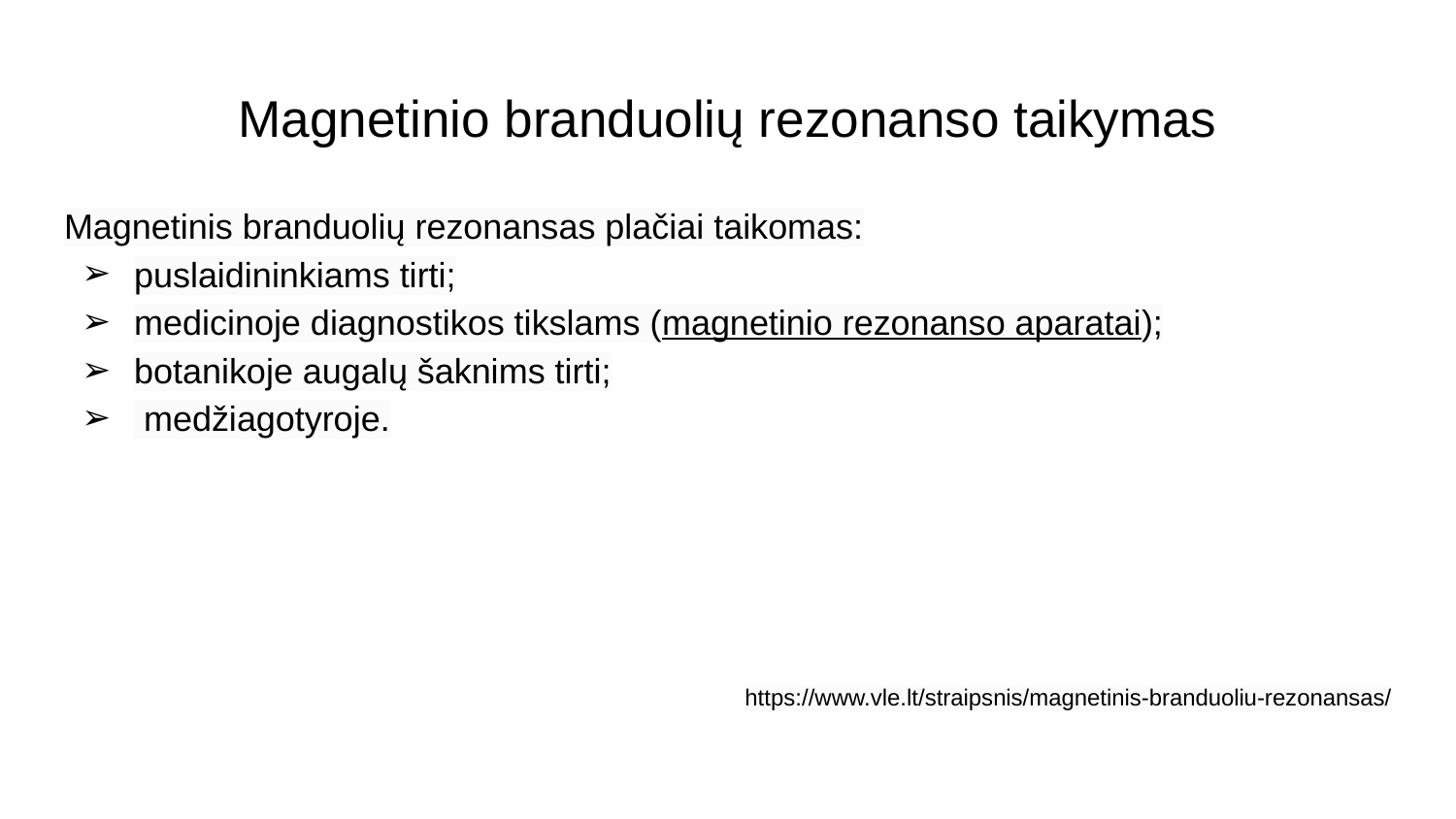

# Magnetinio branduolių rezonanso taikymas
Magnetinis branduolių rezonansas plačiai taikomas:
puslaidininkiams tirti;
medicinoje diagnostikos tikslams (magnetinio rezonanso aparatai);
botanikoje augalų šaknims tirti;
 medžiagotyroje.

https://www.vle.lt/straipsnis/magnetinis-branduoliu-rezonansas/